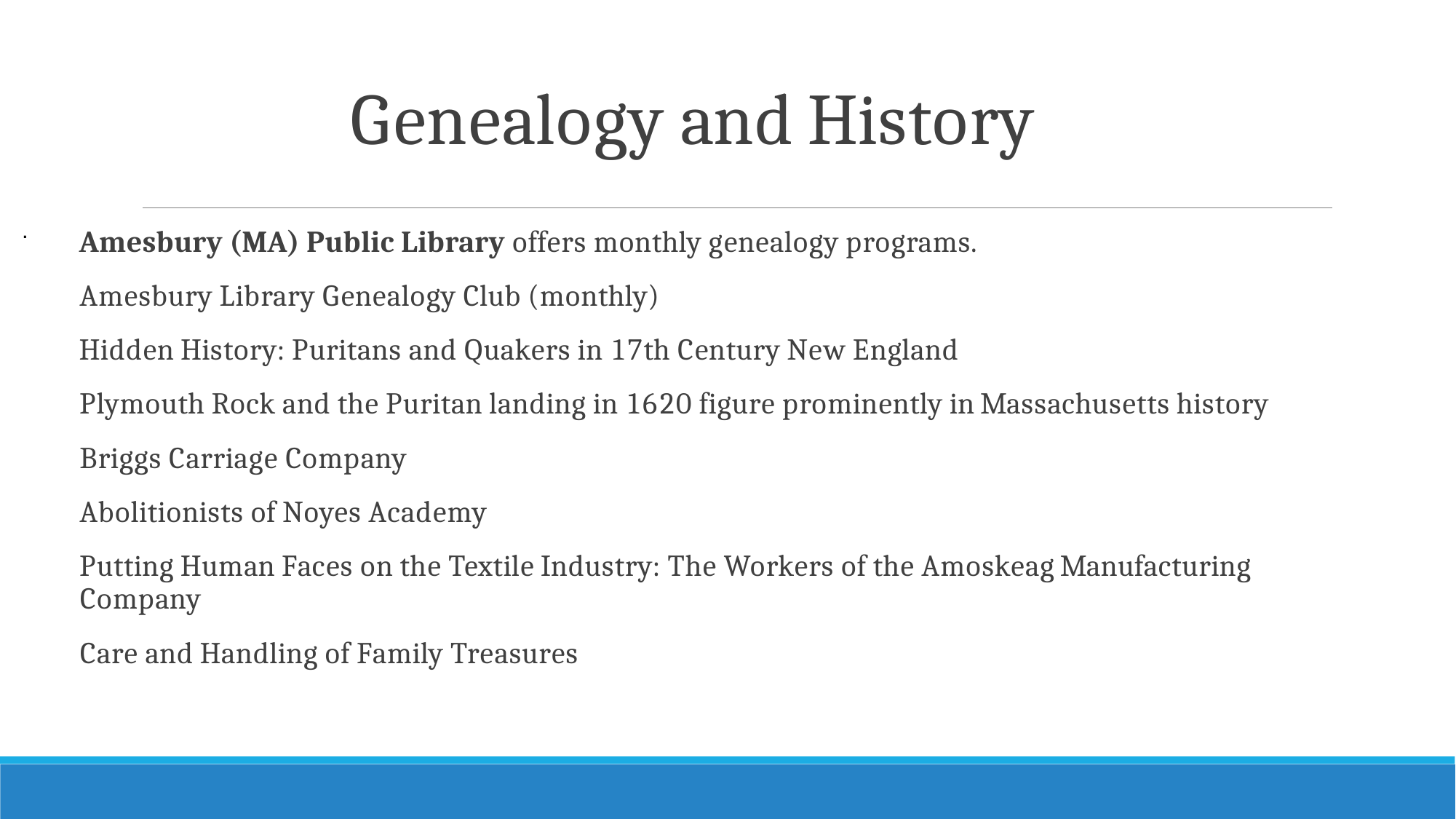

# Genealogy and History

.

Amesbury (MA) Public Library offers monthly genealogy programs.
Amesbury Library Genealogy Club (monthly)
Hidden History: Puritans and Quakers in 17th Century New England
Plymouth Rock and the Puritan landing in 1620 figure prominently in Massachusetts history
Briggs Carriage Company
Abolitionists of Noyes Academy
Putting Human Faces on the Textile Industry: The Workers of the Amoskeag Manufacturing Company
Care and Handling of Family Treasures